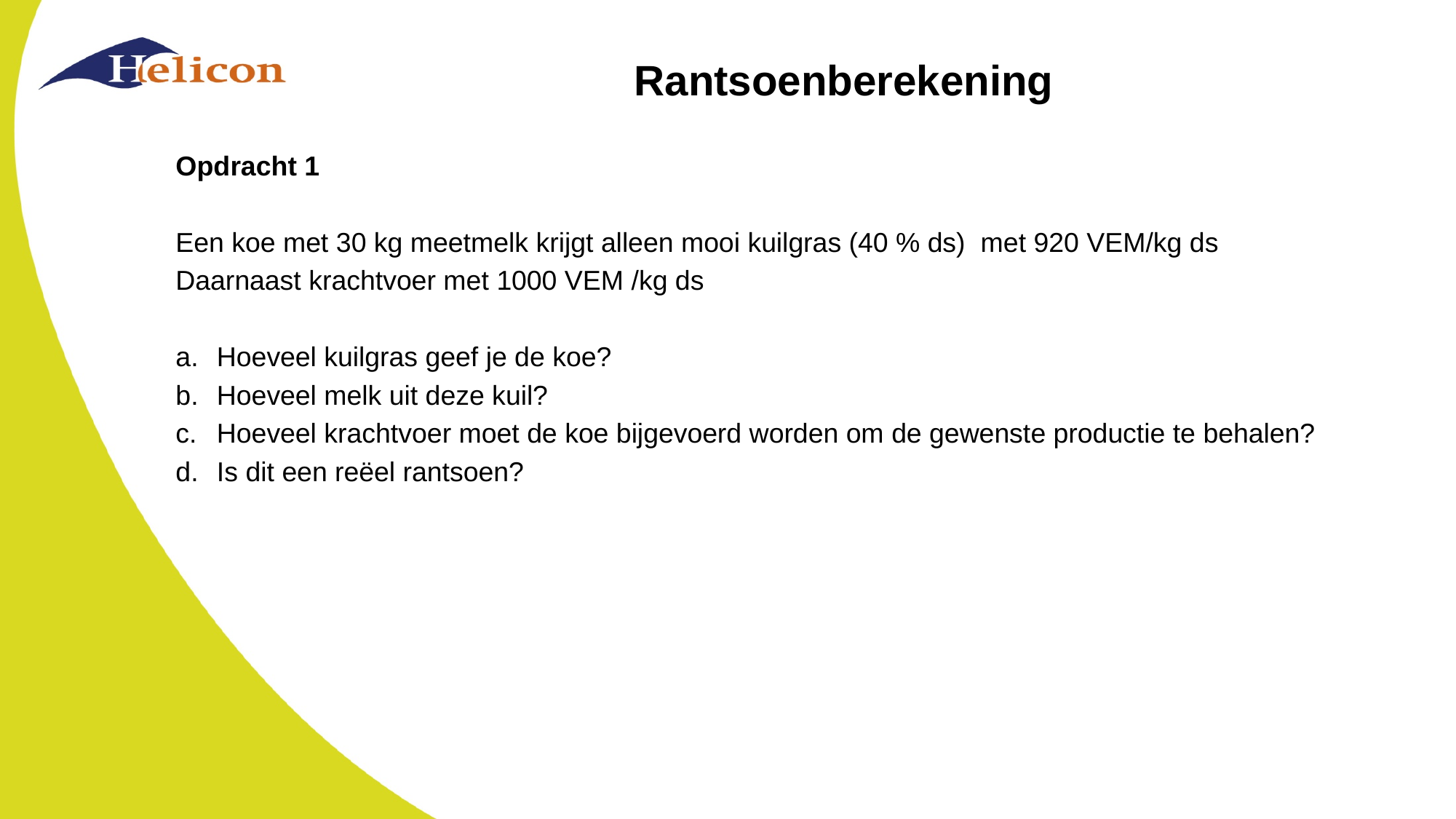

# Rantsoenberekening
Opdracht 1

Een koe met 30 kg meetmelk krijgt alleen mooi kuilgras (40 % ds)  met 920 VEM/kg ds
Daarnaast krachtvoer met 1000 VEM /kg ds

Hoeveel kuilgras geef je de koe?
Hoeveel melk uit deze kuil?
Hoeveel krachtvoer moet de koe bijgevoerd worden om de gewenste productie te behalen?
Is dit een reëel rantsoen?